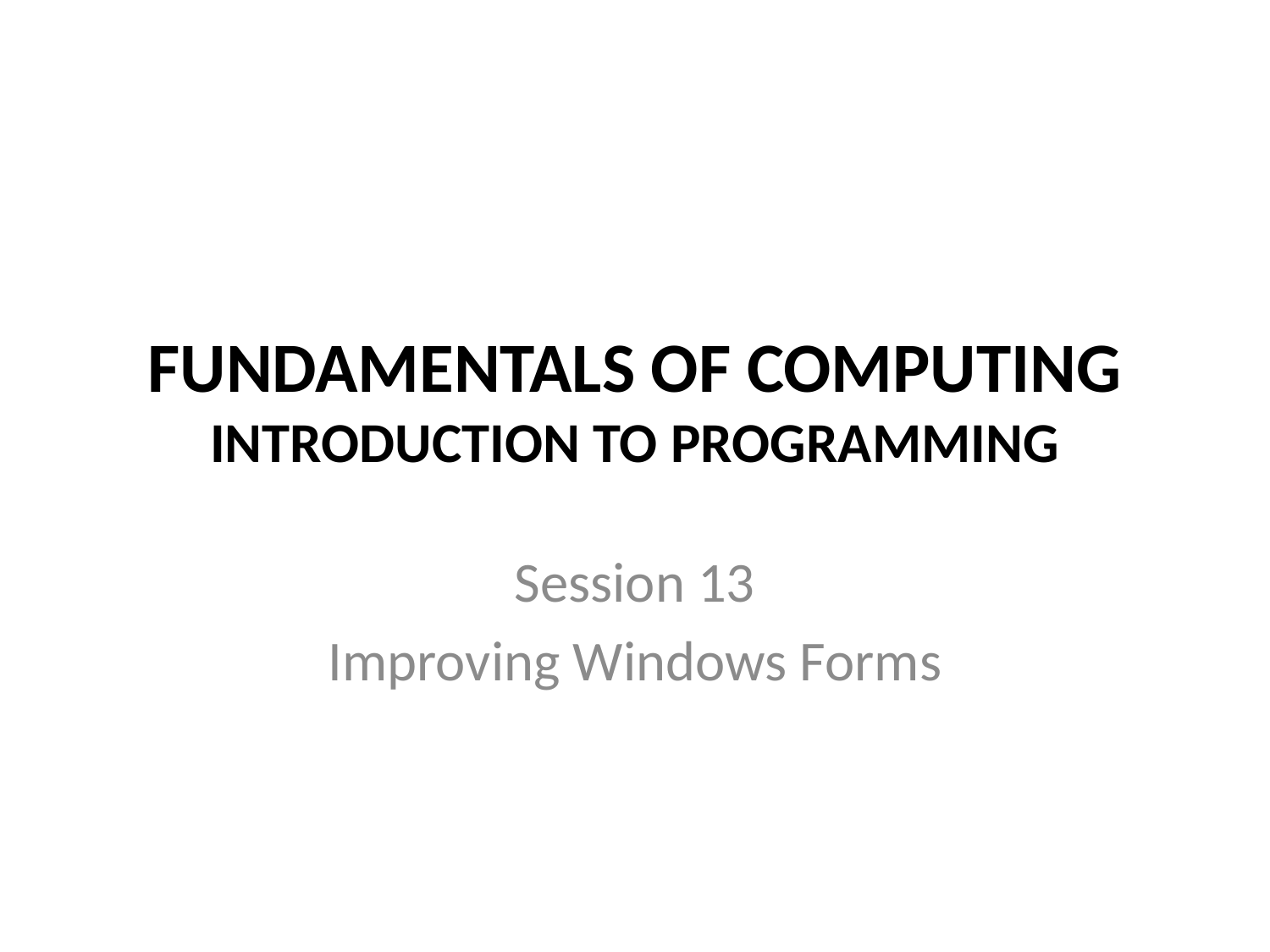

# FUNDAMENTALS OF COMPUTING INTRODUCTION TO PROGRAMMING
Session 13
Improving Windows Forms